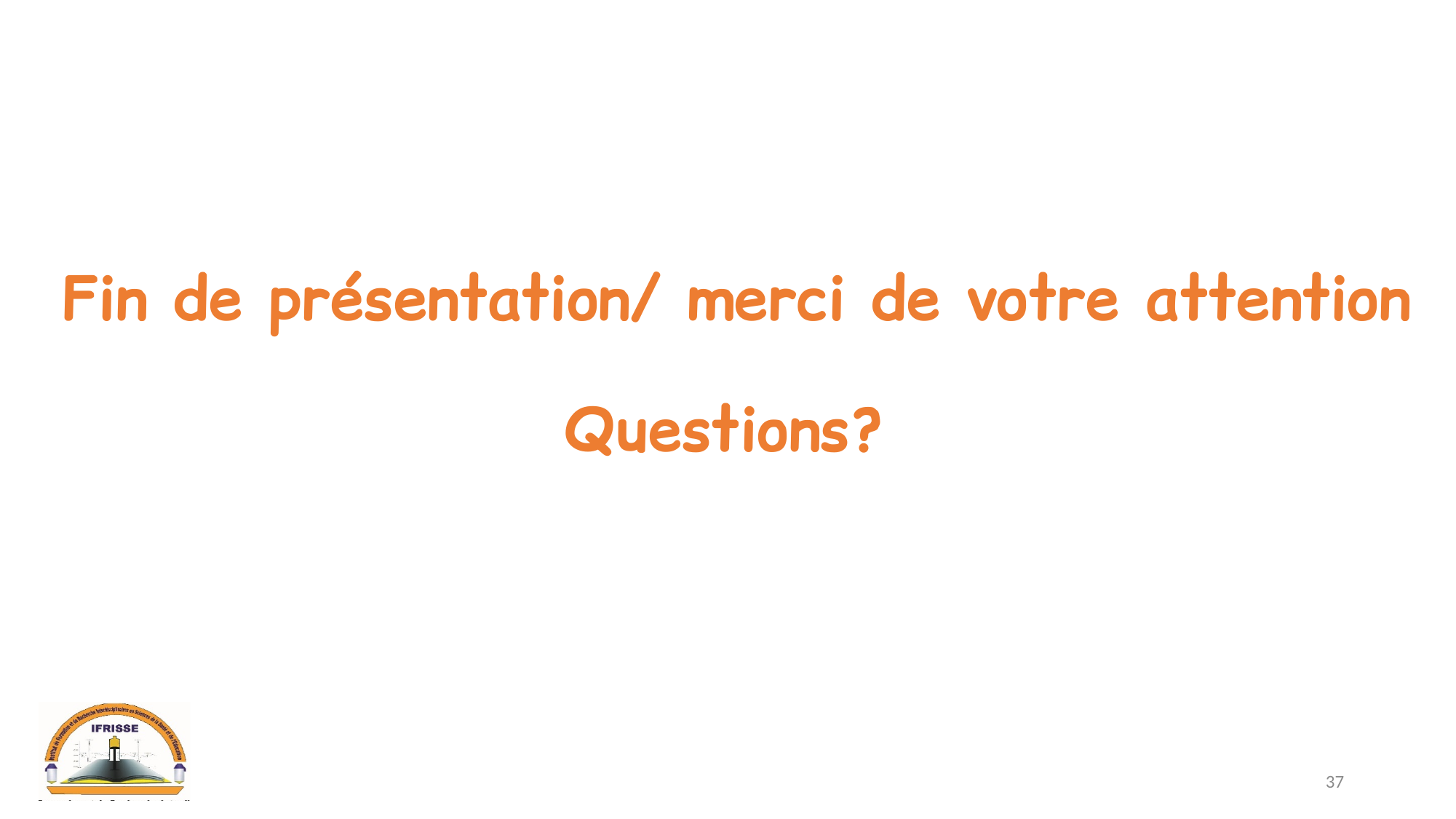

# Fin de présentation/ merci de votre attention Questions?
37